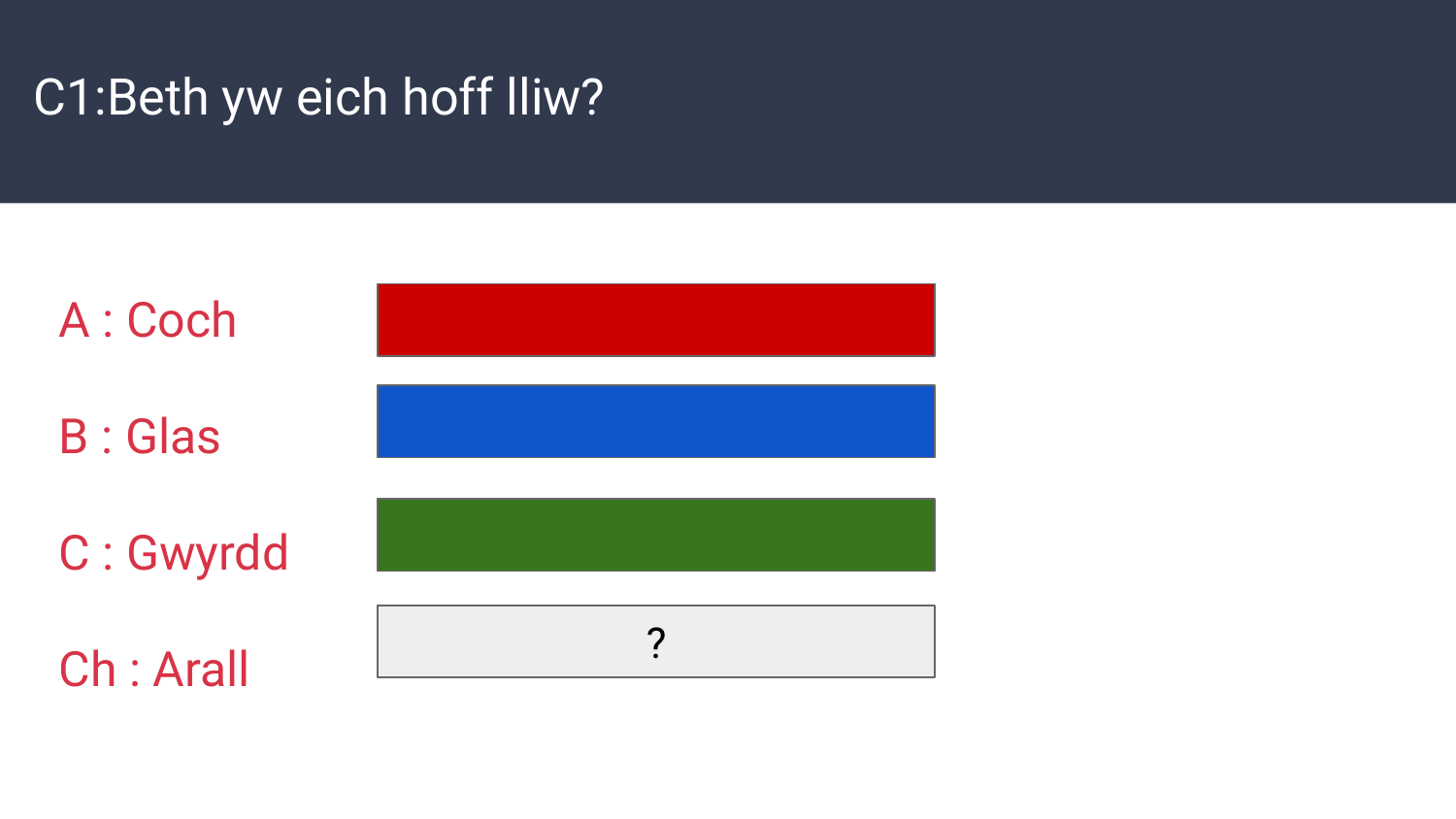

# C1:Beth yw eich hoff lliw?
A : Coch

B : Glas

C : Gwyrdd

Ch : Arall

?